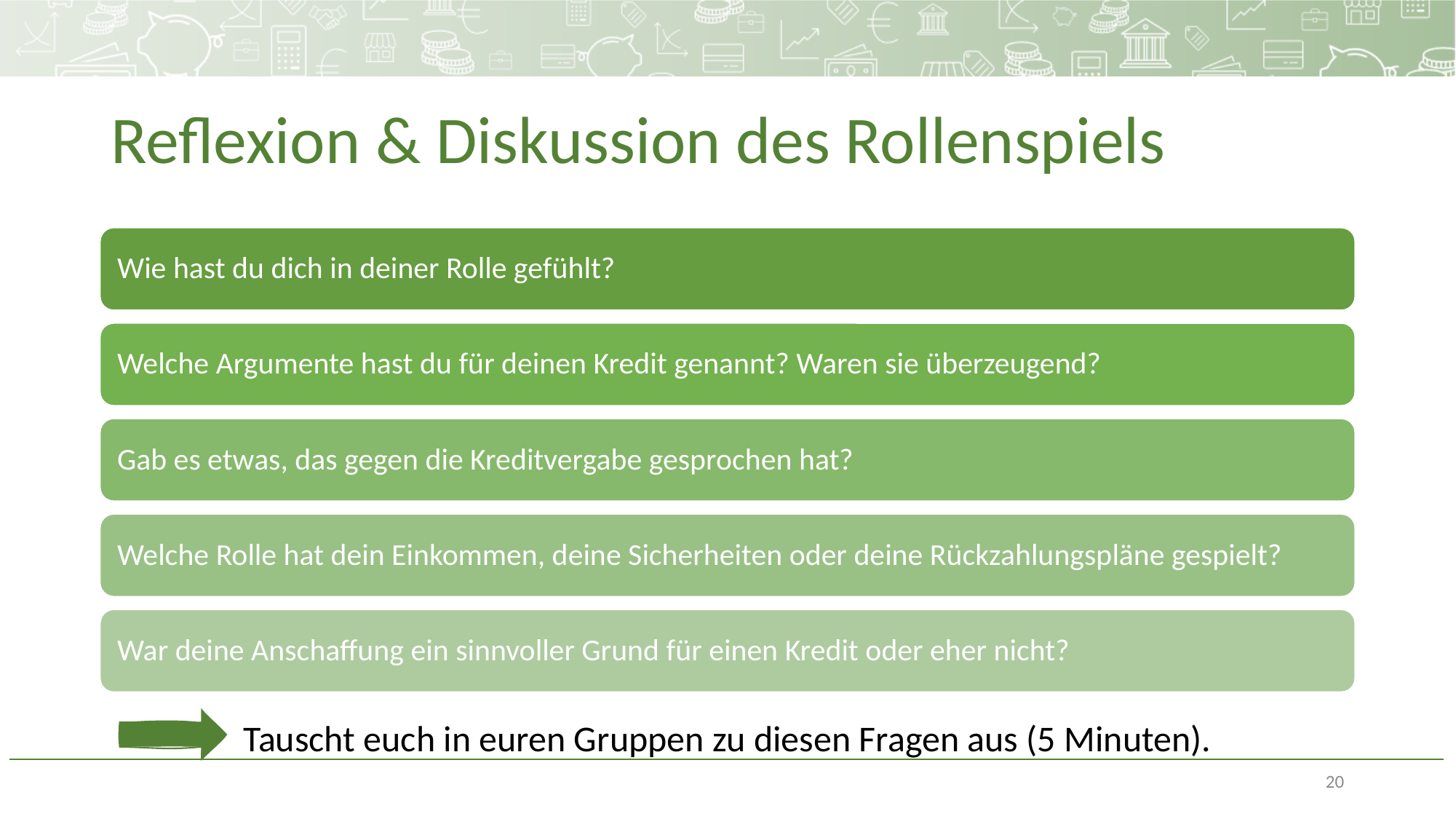

# Reflexion & Diskussion des Rollenspiels
Wie hast du dich in deiner Rolle gefühlt?
Welche Argumente hast du für deinen Kredit genannt? Waren sie überzeugend?
Gab es etwas, das gegen die Kreditvergabe gesprochen hat?
Welche Rolle hat dein Einkommen, deine Sicherheiten oder deine Rückzahlungspläne gespielt?
War deine Anschaffung ein sinnvoller Grund für einen Kredit oder eher nicht?

Tauscht euch in euren Gruppen zu diesen Fragen aus (5 Minuten).
20